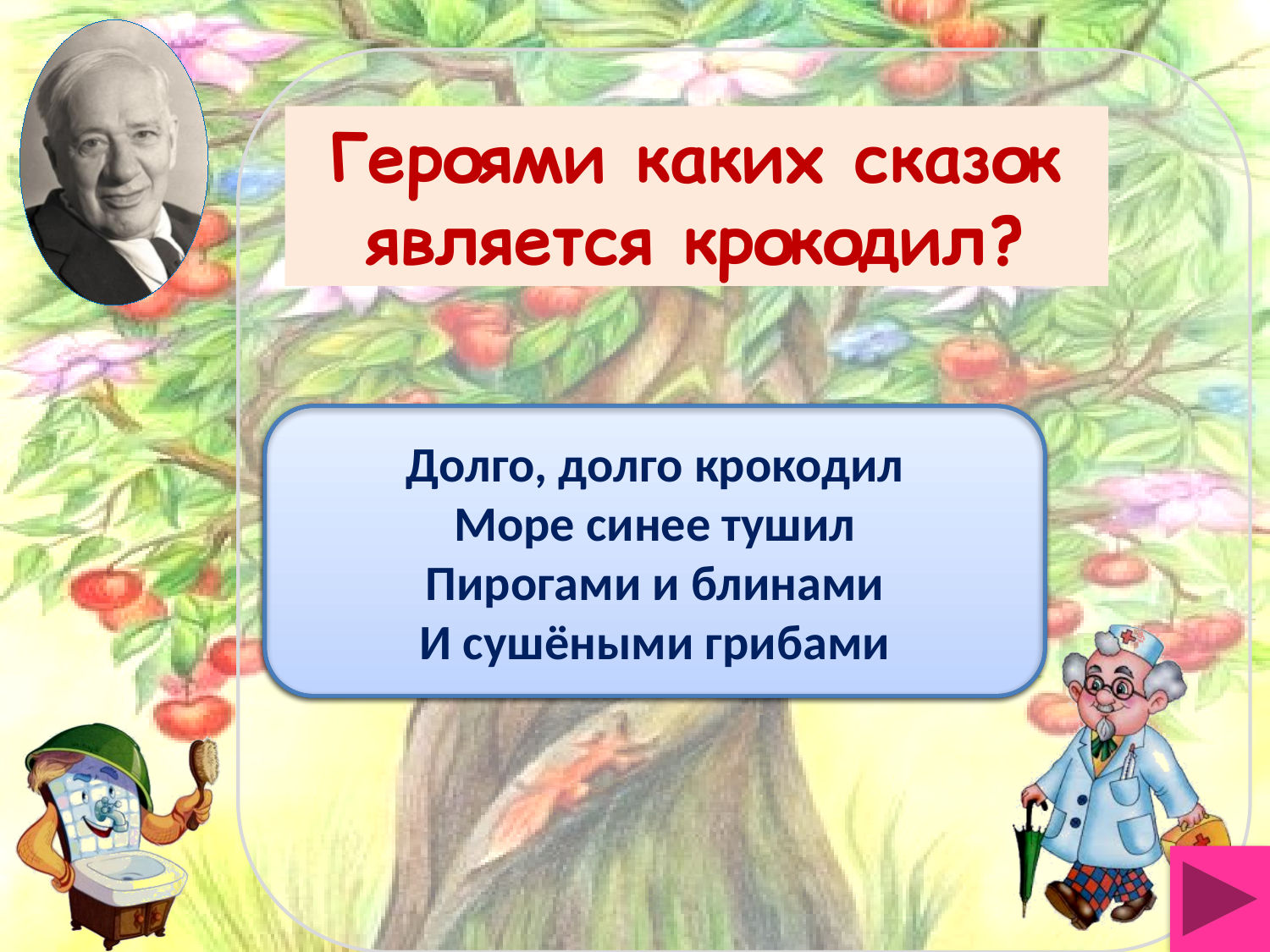

# Героями каких сказок является крокодил?
«Путаница»

Долго, долго крокодил
Море синее тушил
Пирогами и блинами
И сушёными грибами